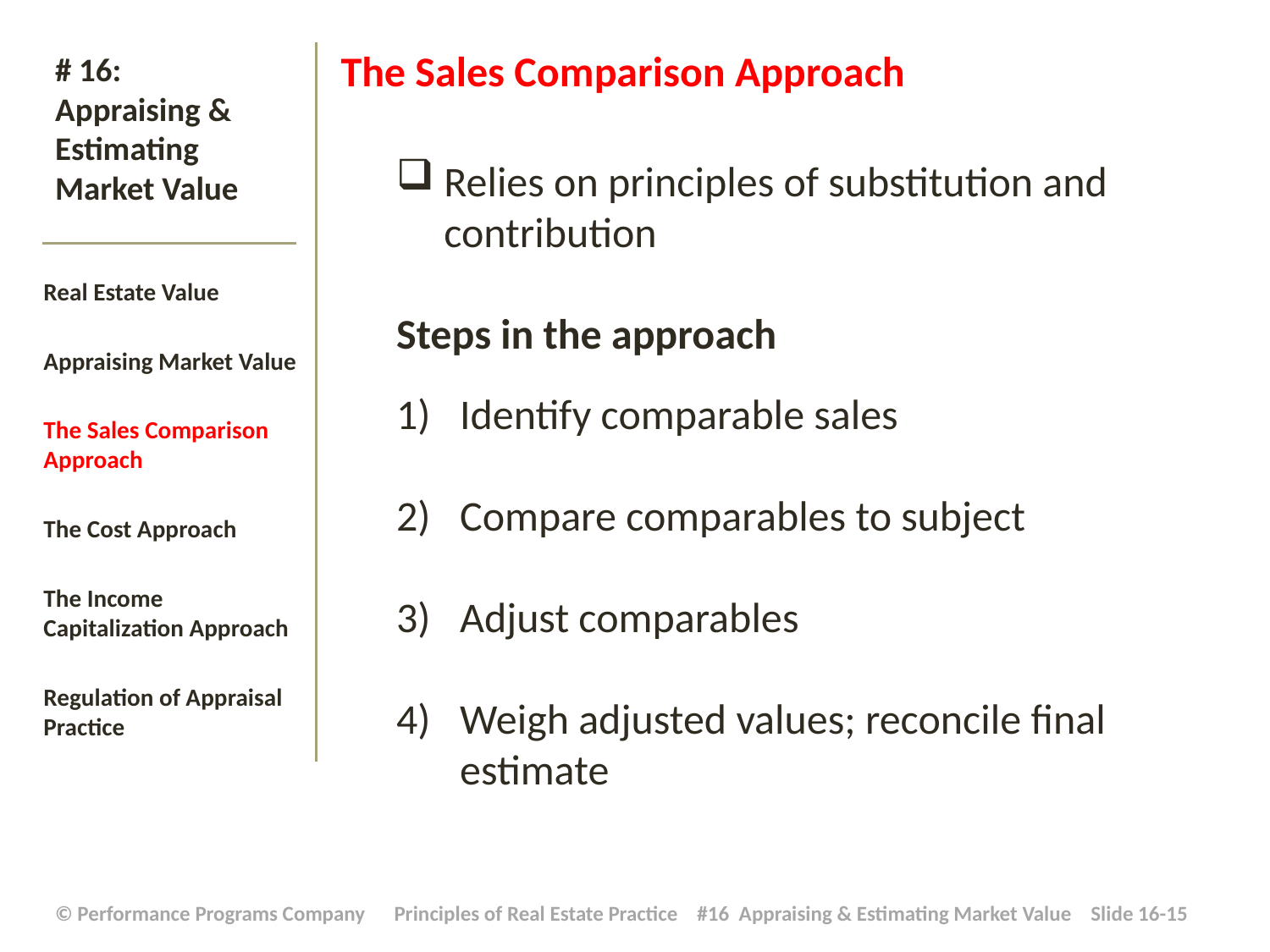

The Sales Comparison Approach

Relies on principles of substitution and contribution

Steps in the approach

Identify comparable sales
Compare comparables to subject
Adjust comparables
Weigh adjusted values; reconcile final estimate

# # 16: Appraising & Estimating Market Value

Real Estate Value

Appraising Market Value

The Sales Comparison Approach

The Cost Approach

The Income Capitalization Approach

Regulation of Appraisal Practice

| © Performance Programs Company Principles of Real Estate Practice #16 Appraising & Estimating Market Value Slide 16-15 |
| --- |